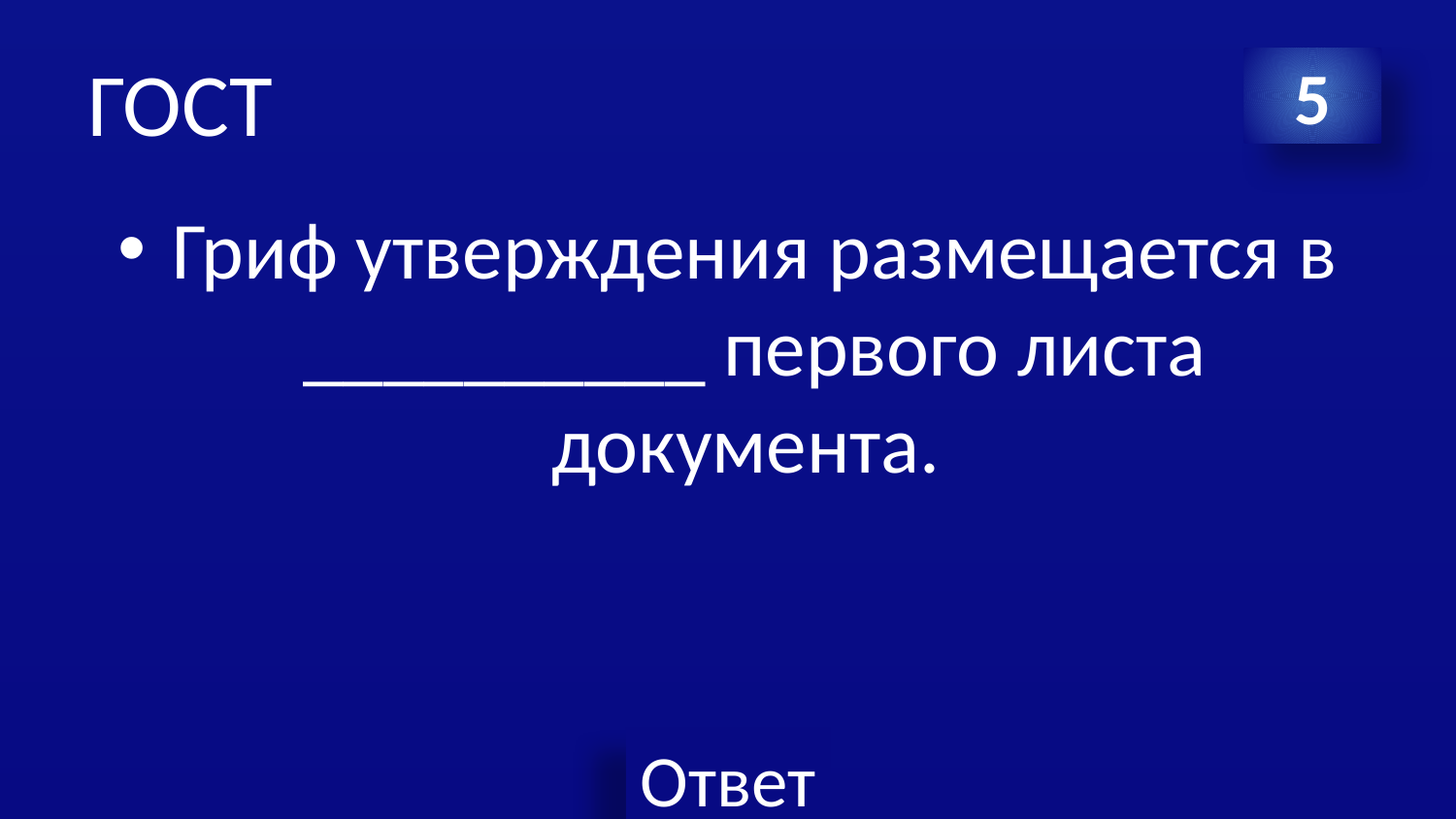

# ГОСТ
5
Гриф утверждения размещается в __________ первого листа документа.